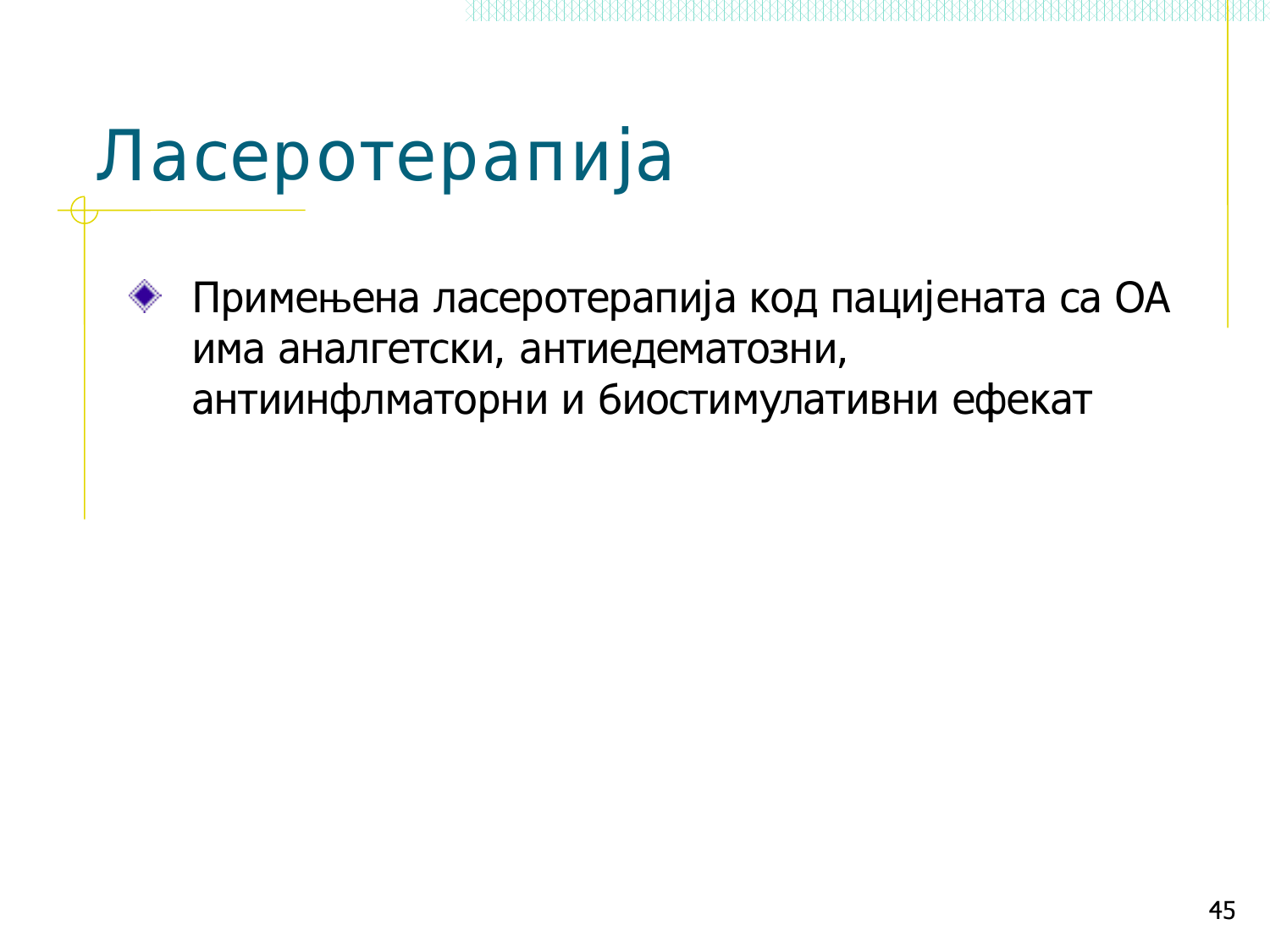

# Ласеротерапија
Примењена ласеротерапија код пацијената са ОА има аналгетски, антиедематозни, антиинфлматорни и биостимулативни ефекат

45